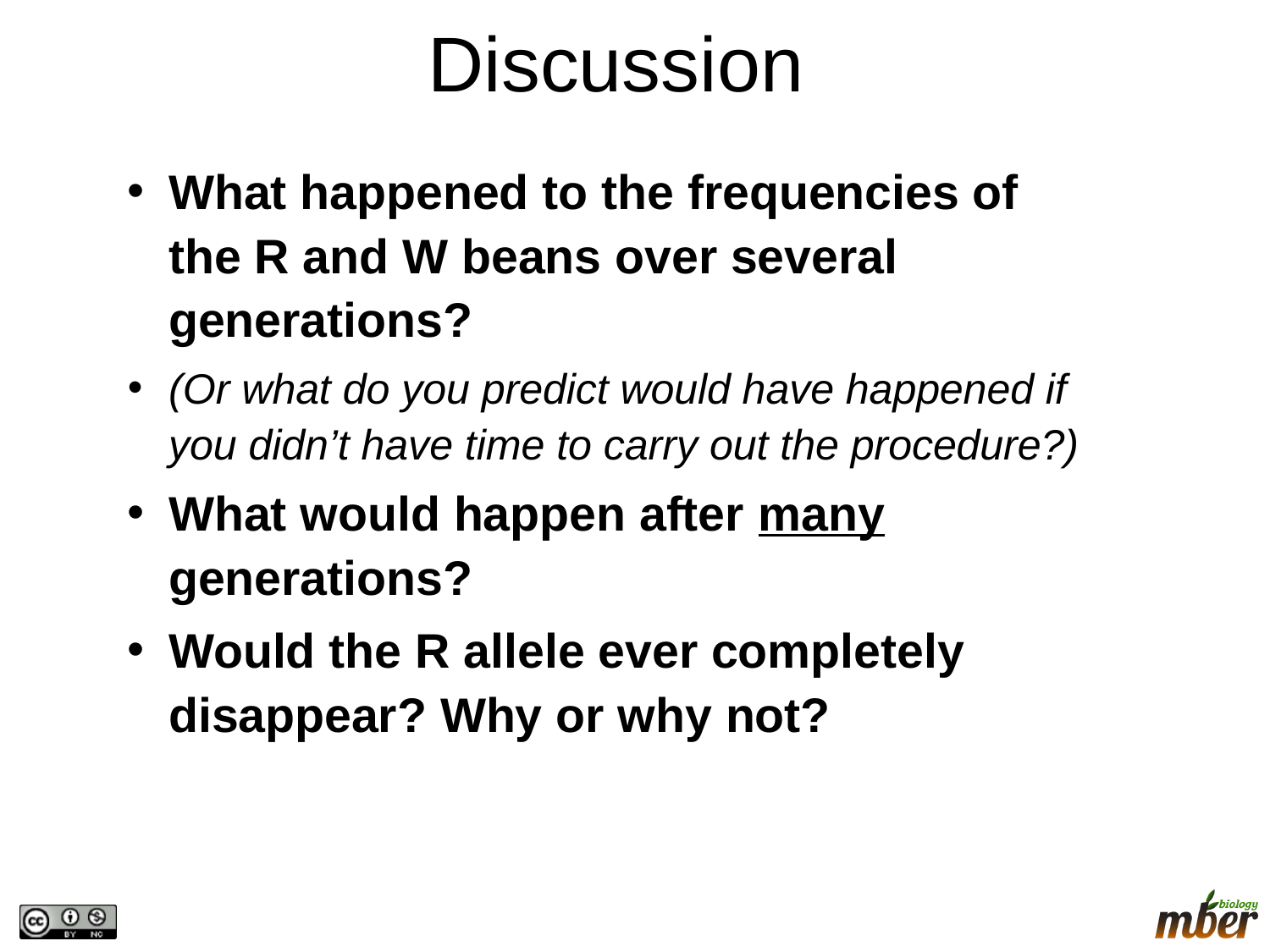

Discussion
What happened to the frequencies of the R and W beans over several generations?
(Or what do you predict would have happened if you didn’t have time to carry out the procedure?)
What would happen after many generations?
Would the R allele ever completely disappear? Why or why not?